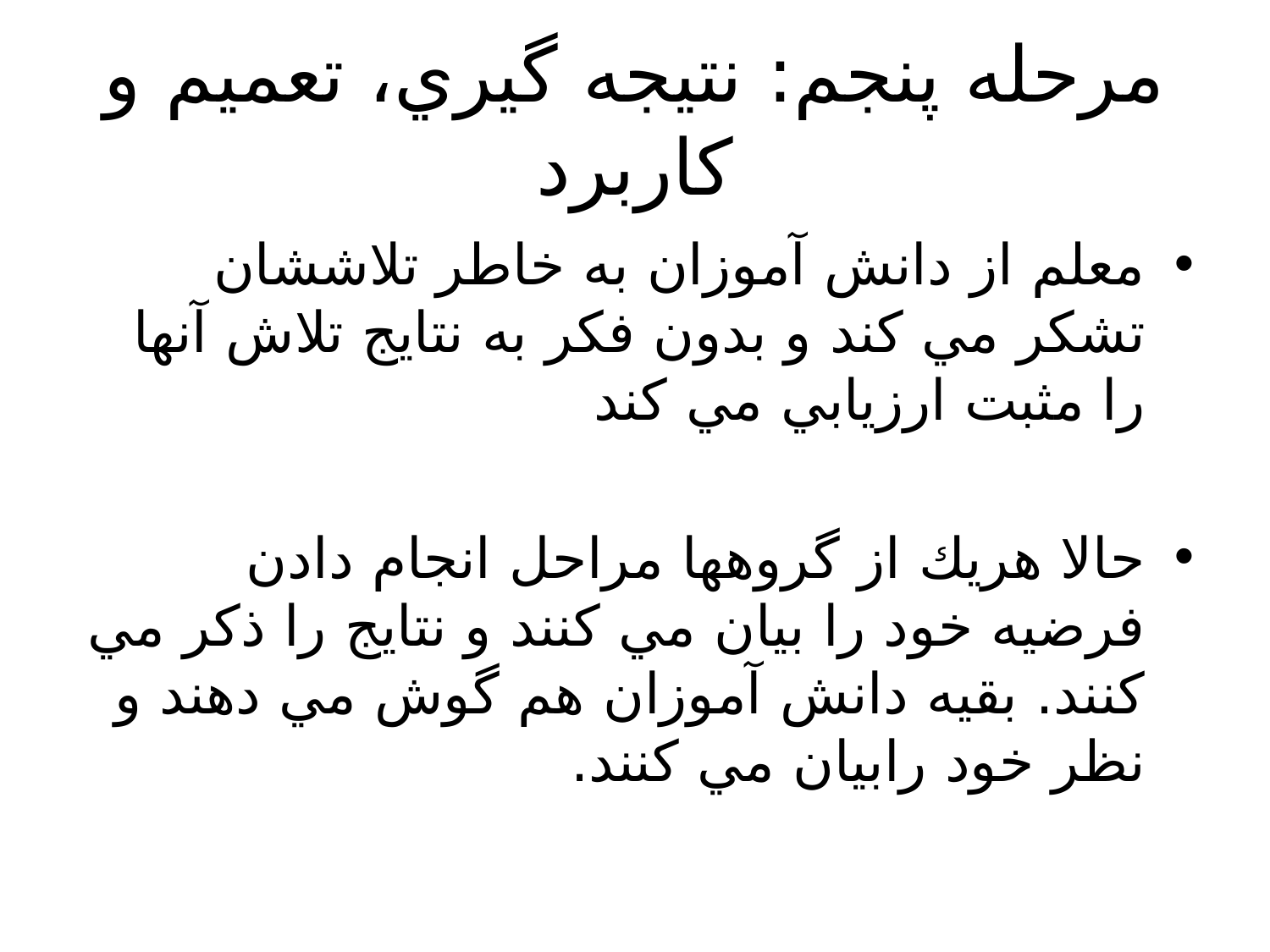

# مرحله پنجم: نتيجه گيري، تعميم و كاربرد
معلم از دانش آموزان به خاطر تلاششان تشكر مي كند و بدون فكر به نتايج تلاش آنها را مثبت ارزيابي مي كند

حالا هريك از گروهها مراحل انجام دادن فرضيه خود را بيان مي كنند و نتايج را ذكر مي كنند. بقيه دانش آموزان هم گوش مي دهند و نظر خود رابيان مي كنند.